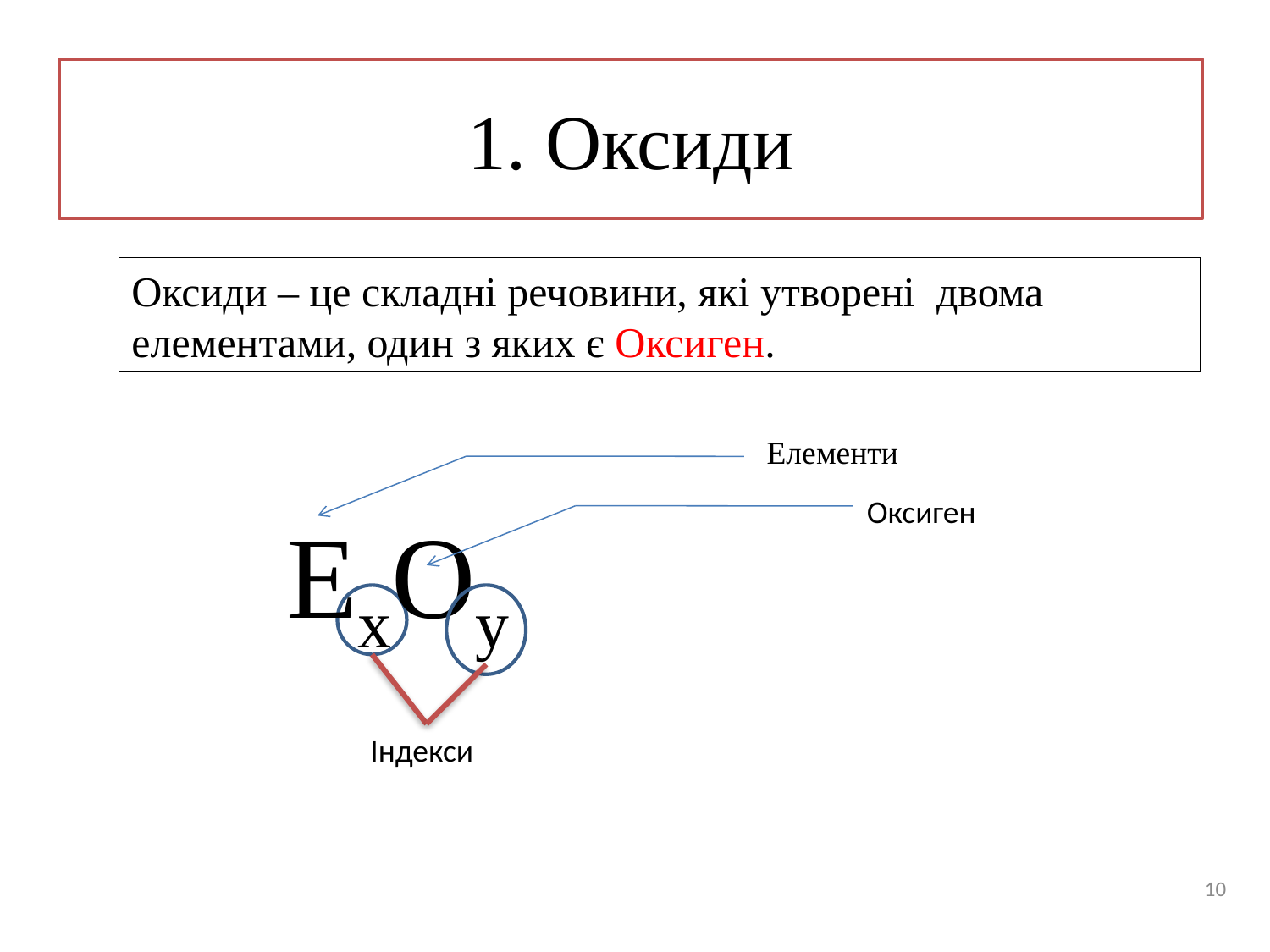

# 1. Оксиди
Оксиди – це складні речовини, які утворені  двома елементами, один з яких є Оксиген.
Елементи
Оксиген
ЕхОy

Індекси
10